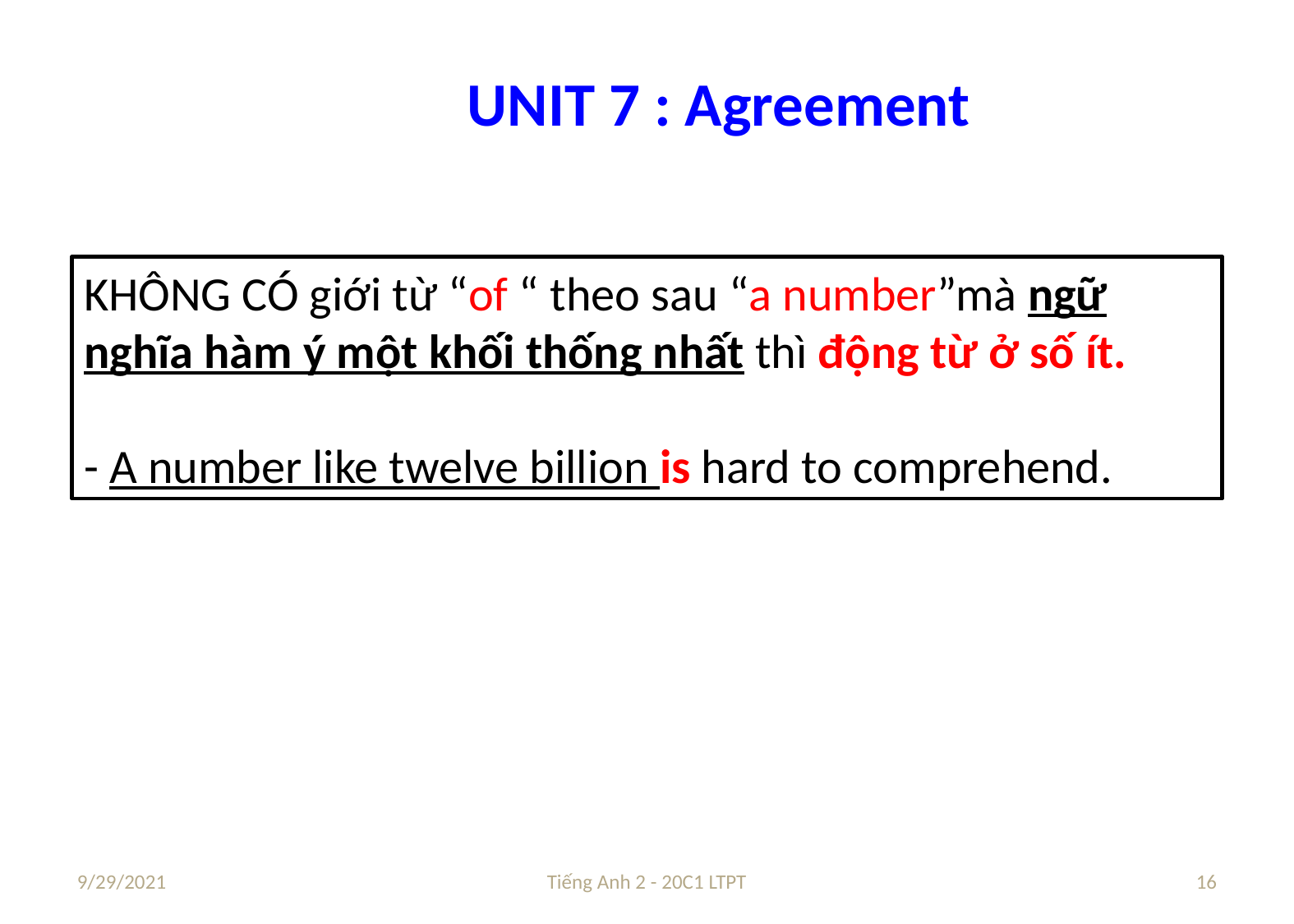

# UNIT 7 : Agreement
KHÔNG CÓ giới từ “of “ theo sau “a number”mà ngữ nghĩa hàm ý một khối thống nhất thì động từ ở số ít.

- A number like twelve billion is hard to comprehend.
9/29/2021
Tiếng Anh 2 - 20C1 LTPT
16